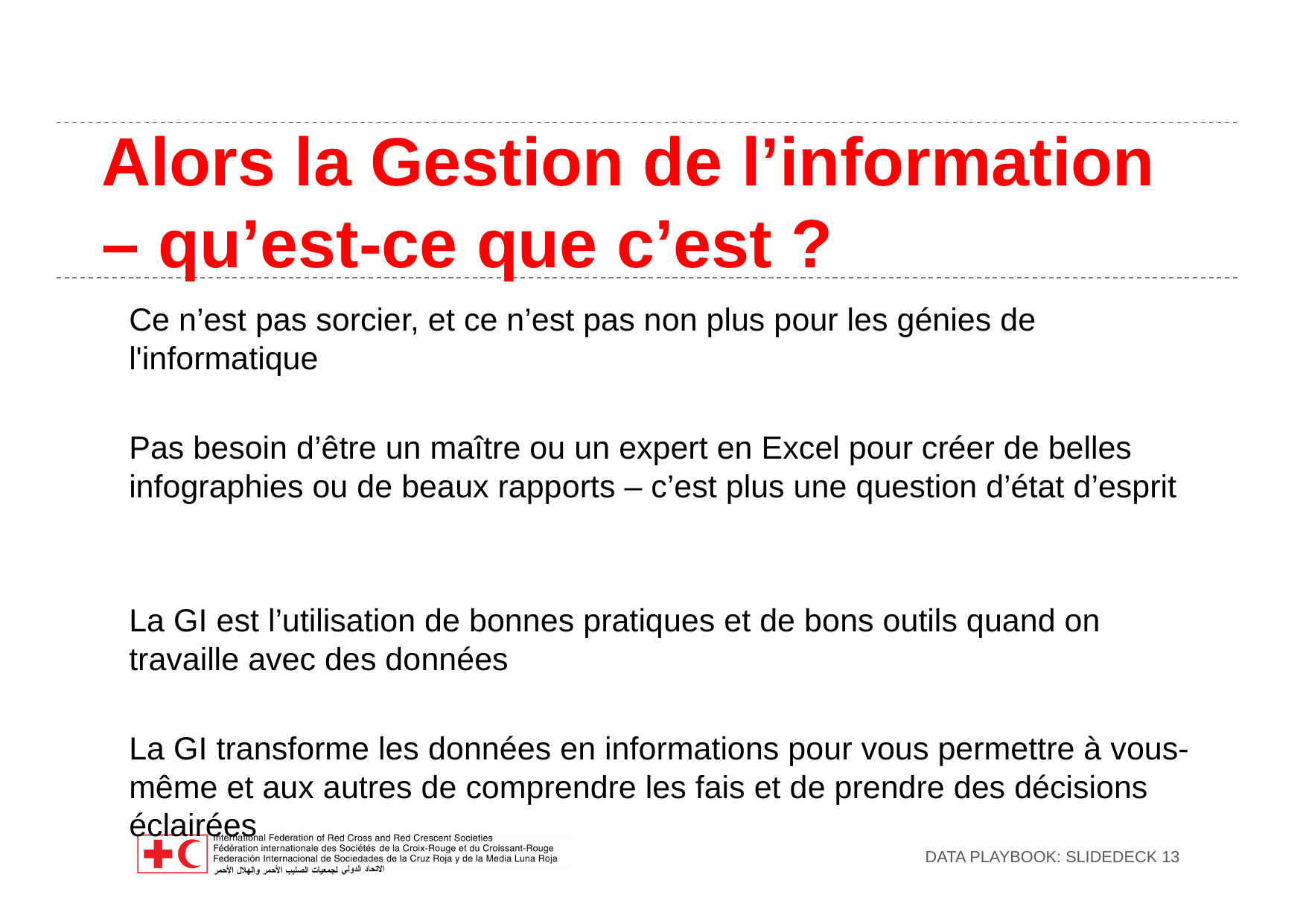

# Alors la Gestion de l’information – qu’est-ce que c’est ?
Ce n’est pas sorcier, et ce n’est pas non plus pour les génies de l'informatique

Pas besoin d’être un maître ou un expert en Excel pour créer de belles infographies ou de beaux rapports – c’est plus une question d’état d’esprit

La GI est l’utilisation de bonnes pratiques et de bons outils quand on travaille avec des données

La GI transforme les données en informations pour vous permettre à vous-même et aux autres de comprendre les fais et de prendre des décisions éclairées